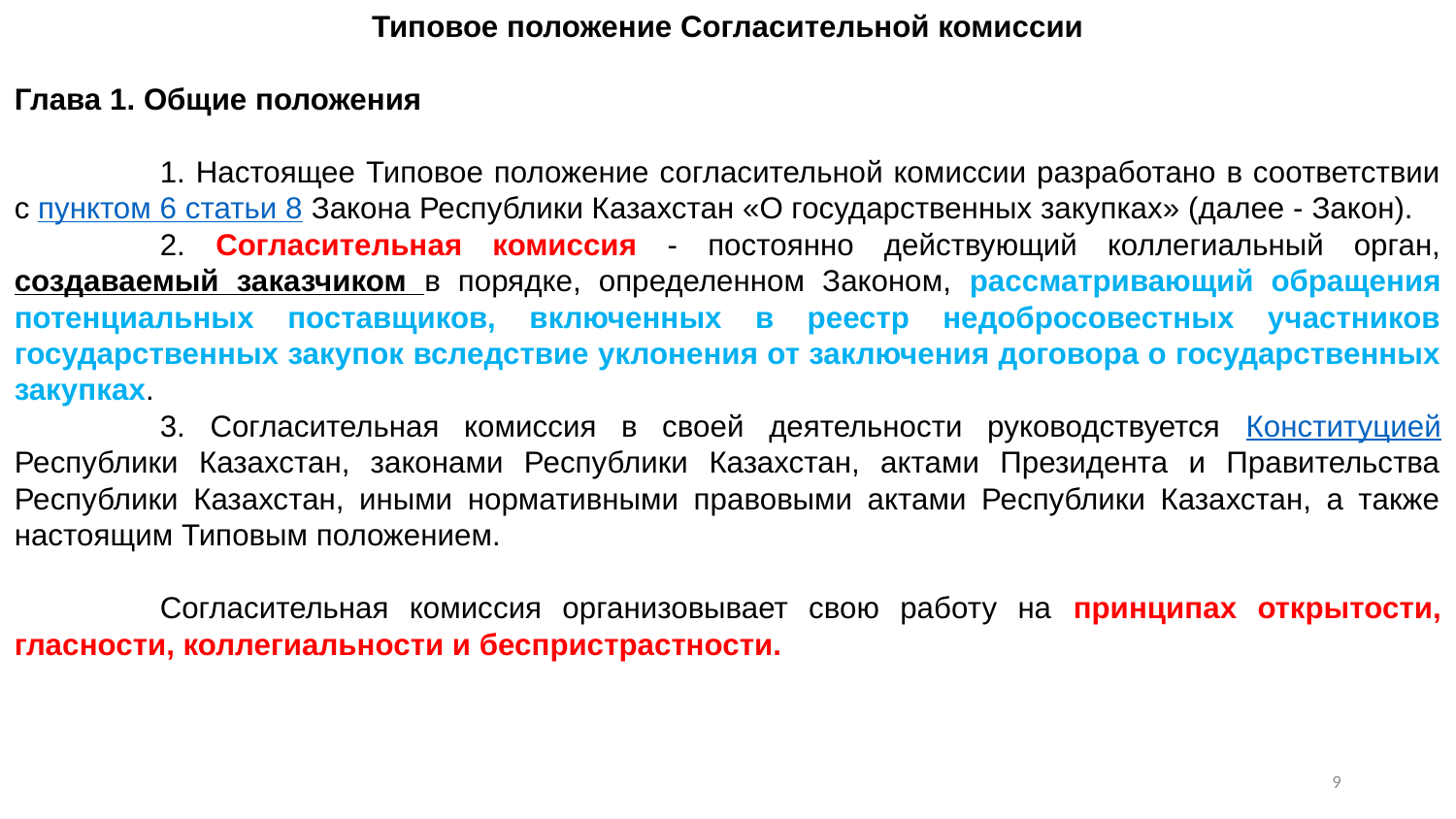

Типовое положение Согласительной комиссии

Глава 1. Общие положения

	1. Настоящее Типовое положение согласительной комиссии разработано в соответствии с пунктом 6 статьи 8 Закона Республики Казахстан «О государственных закупках» (далее - Закон).
	2. Согласительная комиссия - постоянно действующий коллегиальный орган, создаваемый заказчиком в порядке, определенном Законом, рассматривающий обращения потенциальных поставщиков, включенных в реестр недобросовестных участников государственных закупок вследствие уклонения от заключения договора о государственных закупках.
	3. Согласительная комиссия в своей деятельности руководствуется Конституцией Республики Казахстан, законами Республики Казахстан, актами Президента и Правительства Республики Казахстан, иными нормативными правовыми актами Республики Казахстан, а также настоящим Типовым положением.

	Согласительная комиссия организовывает свою работу на принципах открытости, гласности, коллегиальности и беспристрастности.

9